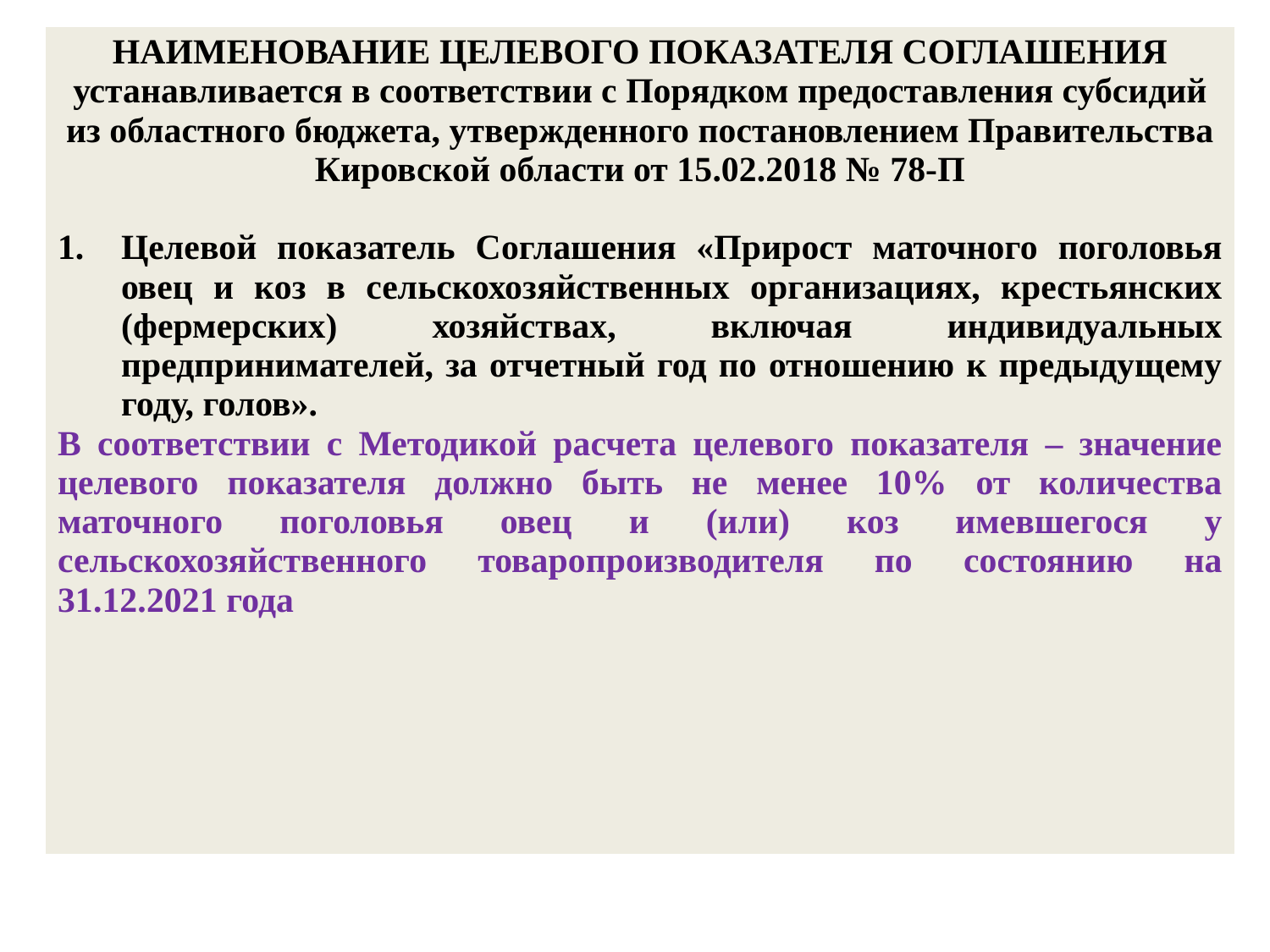

| НАИМЕНОВАНИЕ ЦЕЛЕВОГО ПОКАЗАТЕЛЯ СОГЛАШЕНИЯ устанавливается в соответствии с Порядком предоставления субсидий из областного бюджета, утвержденного постановлением Правительства Кировской области от 15.02.2018 № 78-П Целевой показатель Соглашения «Прирост маточного поголовья овец и коз в сельскохозяйственных организациях, крестьянских (фермерских) хозяйствах, включая индивидуальных предпринимателей, за отчетный год по отношению к предыдущему году, голов». В соответствии с Методикой расчета целевого показателя – значение целевого показателя должно быть не менее 10% от количества маточного поголовья овец и (или) коз имевшегося у сельскохозяйственного товаропроизводителя по состоянию на 31.12.2021 года |
| --- |